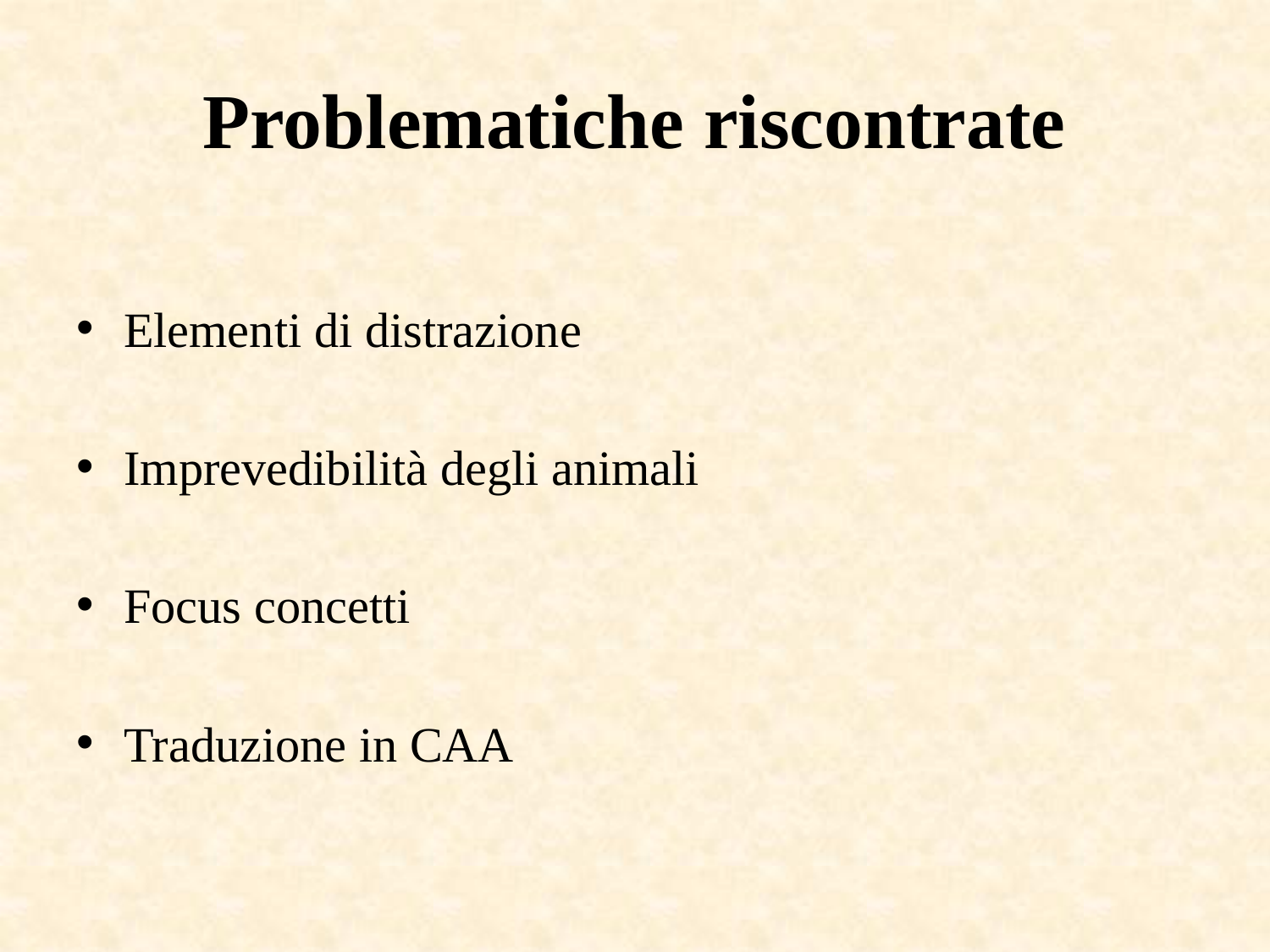

# Problematiche riscontrate

Elementi di distrazione

Imprevedibilità degli animali

Focus concetti

Traduzione in CAA